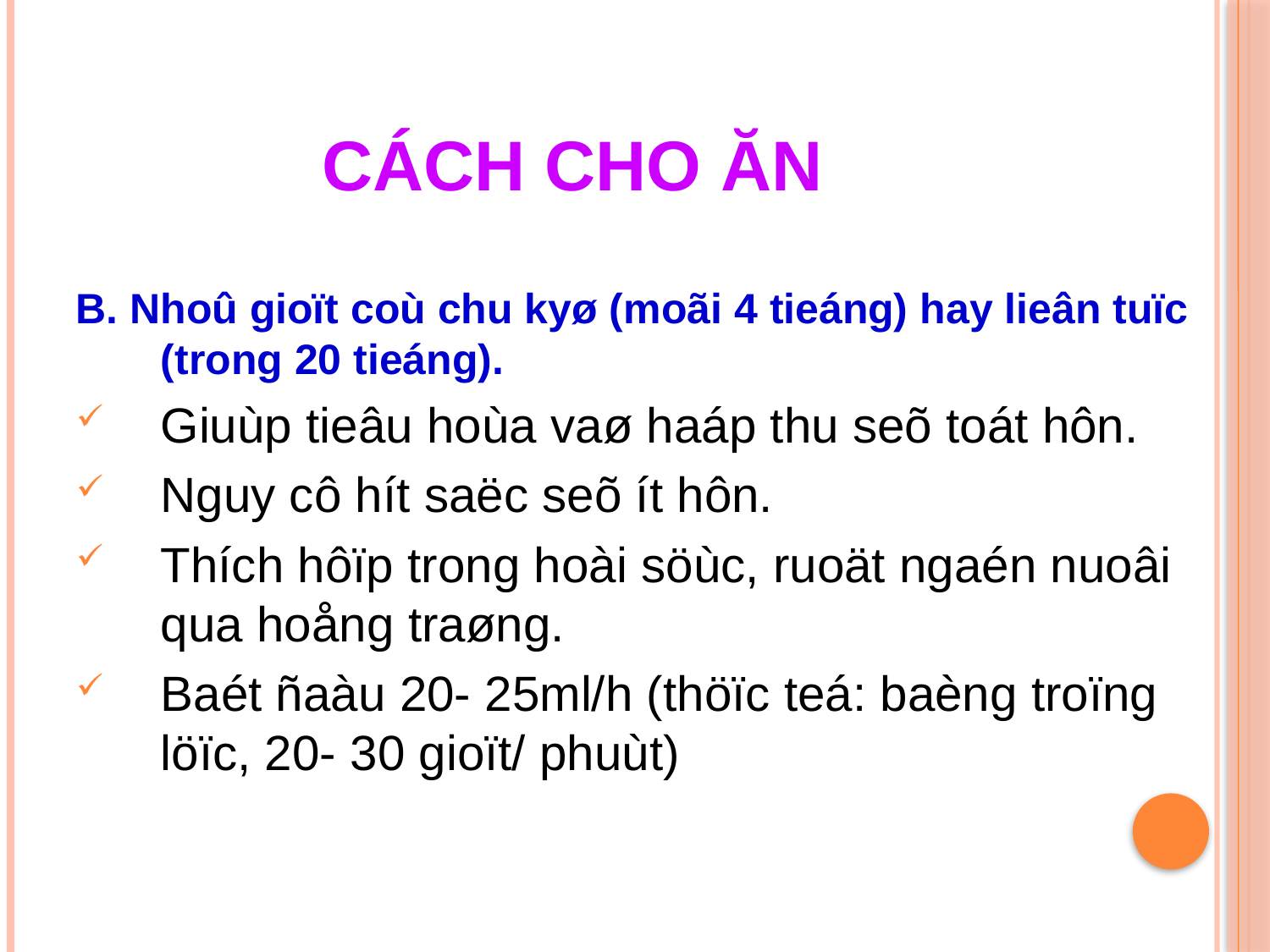

# Cách cho ăn
B. Nhoû gioït coù chu kyø (moãi 4 tieáng) hay lieân tuïc (trong 20 tieáng).
Giuùp tieâu hoùa vaø haáp thu seõ toát hôn.
Nguy cô hít saëc seõ ít hôn.
Thích hôïp trong hoài söùc, ruoät ngaén nuoâi qua hoång traøng.
Baét ñaàu 20- 25ml/h (thöïc teá: baèng troïng löïc, 20- 30 gioït/ phuùt)